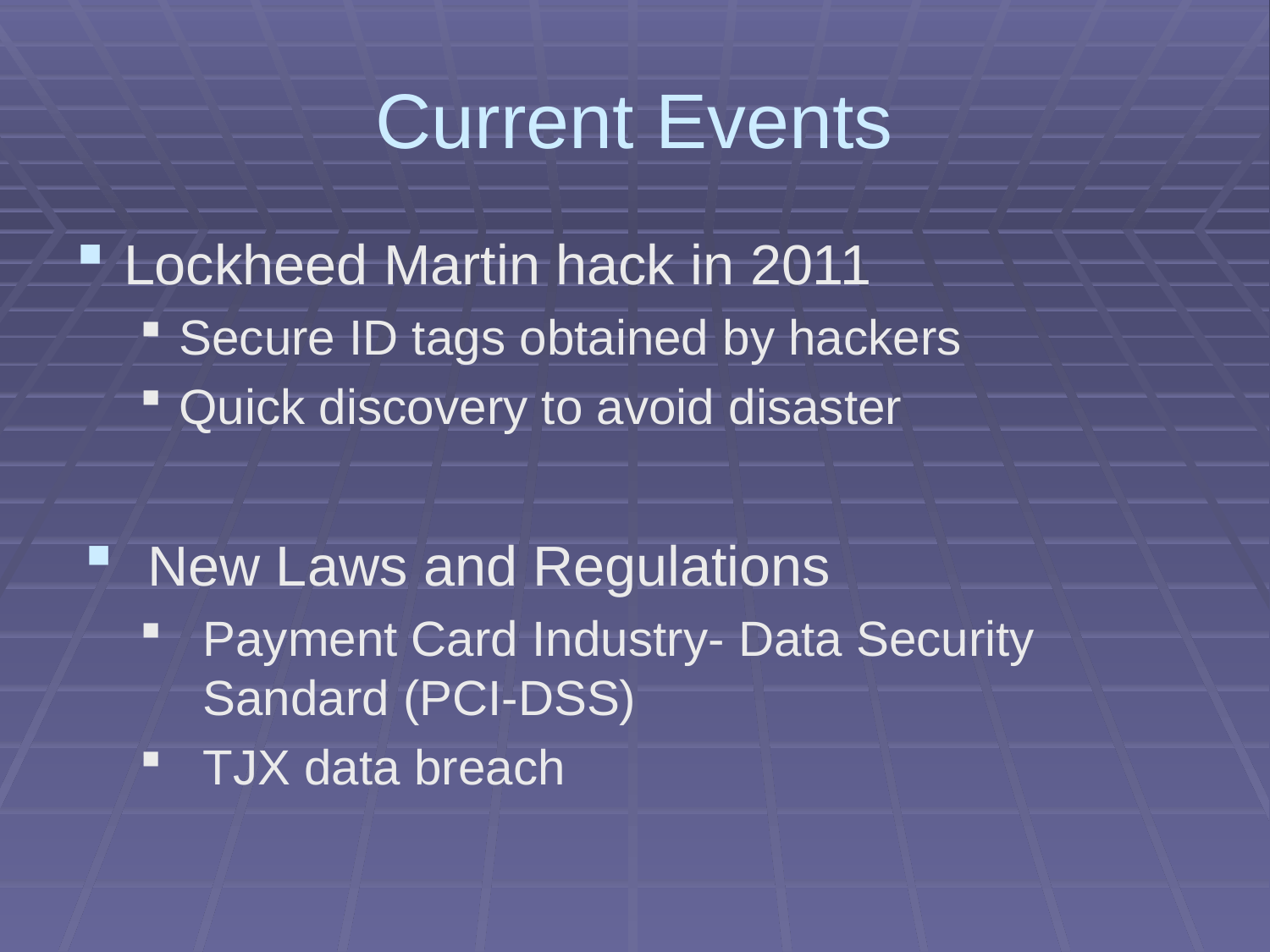

# Current Events
Lockheed Martin hack in 2011
Secure ID tags obtained by hackers
Quick discovery to avoid disaster

New Laws and Regulations
Payment Card Industry- Data Security Sandard (PCI-DSS)
TJX data breach